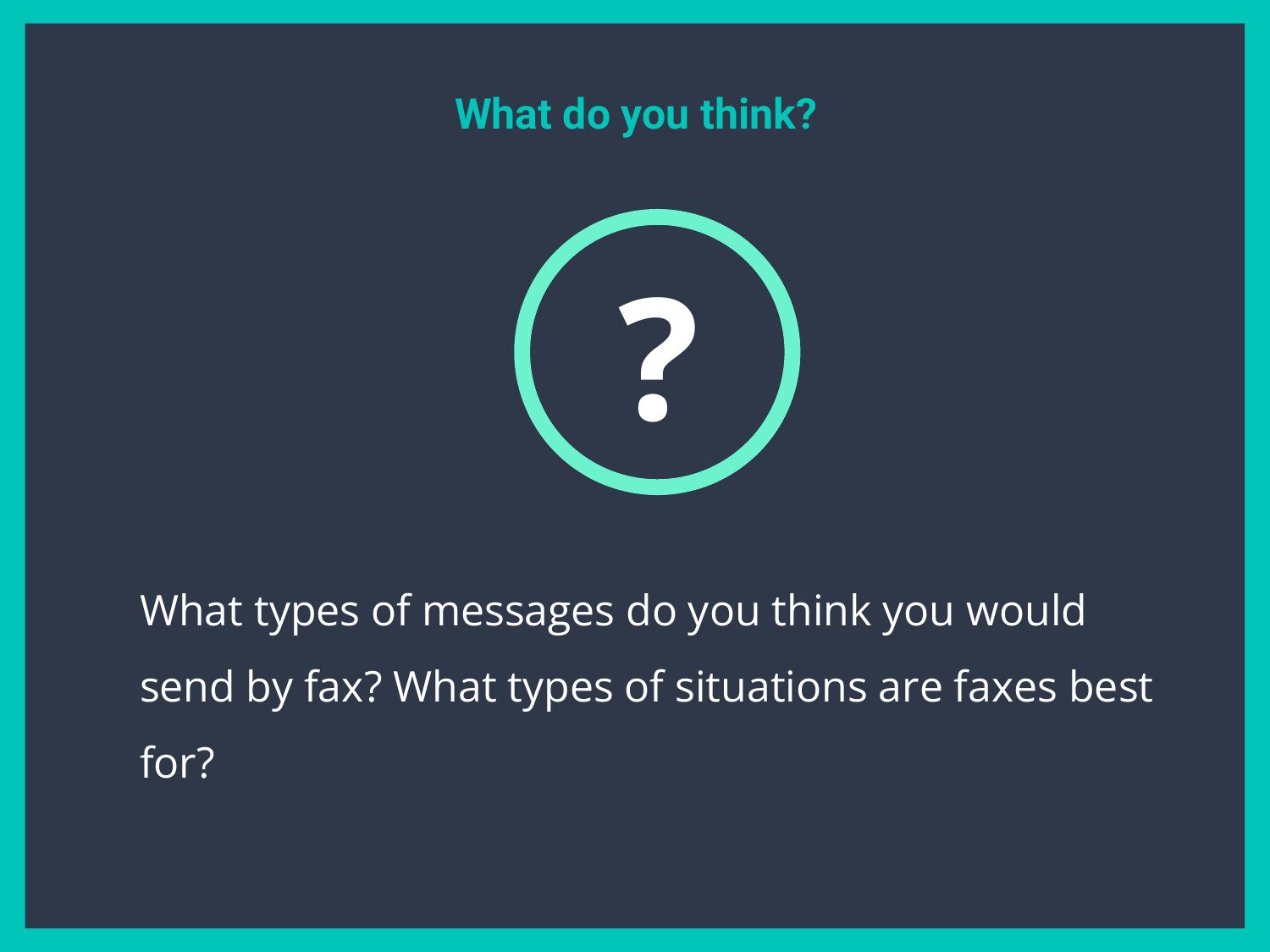

What do you think?

?
What types of messages do you think you would send by fax? What types of situations are faxes best for?